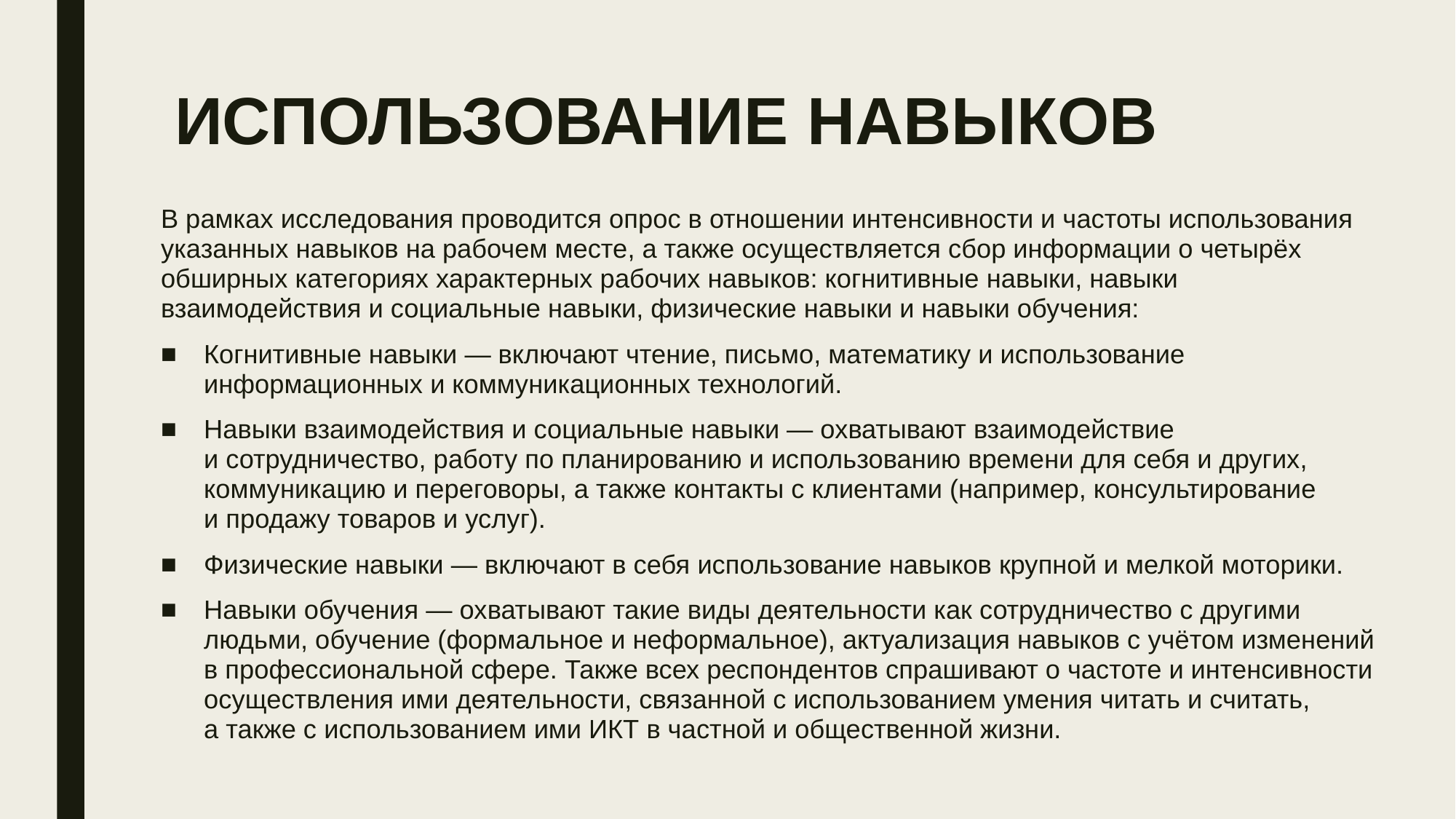

# ИСПОЛЬЗОВАНИЕ НАВЫКОВ
В рамках исследования проводится опрос в отношении интенсивности и частоты использования указанных навыков на рабочем месте, а также осуществляется сбор информации о четырёх обширных категориях характерных рабочих навыков: когнитивные навыки, навыки взаимодействия и социальные навыки, физические навыки и навыки обучения:
Когнитивные навыки — включают чтение, письмо, математику и использование информационных и коммуникационных технологий.
Навыки взаимодействия и социальные навыки — охватывают взаимодействие и сотрудничество, работу по планированию и использованию времени для себя и других, коммуникацию и переговоры, а также контакты с клиентами (например, консультирование и продажу товаров и услуг).
Физические навыки — включают в себя использование навыков крупной и мелкой моторики.
Навыки обучения — охватывают такие виды деятельности как сотрудничество с другими людьми, обучение (формальное и неформальное), актуализация навыков с учётом изменений в профессиональной сфере. Также всех респондентов спрашивают о частоте и интенсивности осуществления ими деятельности, связанной с использованием умения читать и считать, а также с использованием ими ИКТ в частной и общественной жизни.